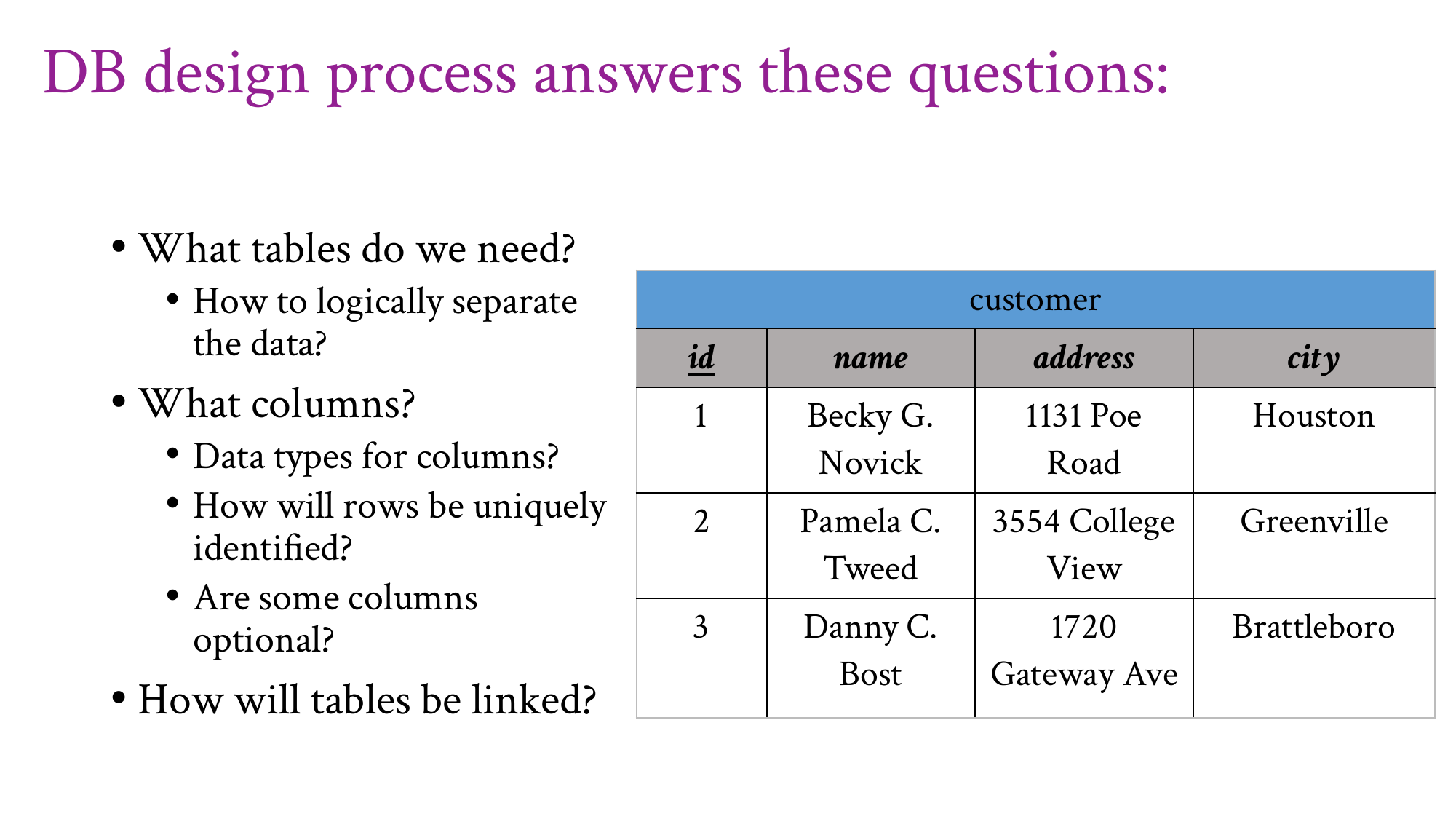

# DB design process answers these questions:
What tables do we need?
How to logically separate the data?
What columns?
Data types for columns?
How will rows be uniquely identified?
Are some columns optional?
How will tables be linked?

| customer |  |  |  |
| --- | --- | --- | --- |
| id | name | address | city |
| 1 | Becky G. Novick | 1131 Poe Road | Houston |
| 2 | Pamela C. Tweed | 3554 College View | Greenville |
| 3 | Danny C. Bost | 1720 Gateway Ave | Brattleboro |